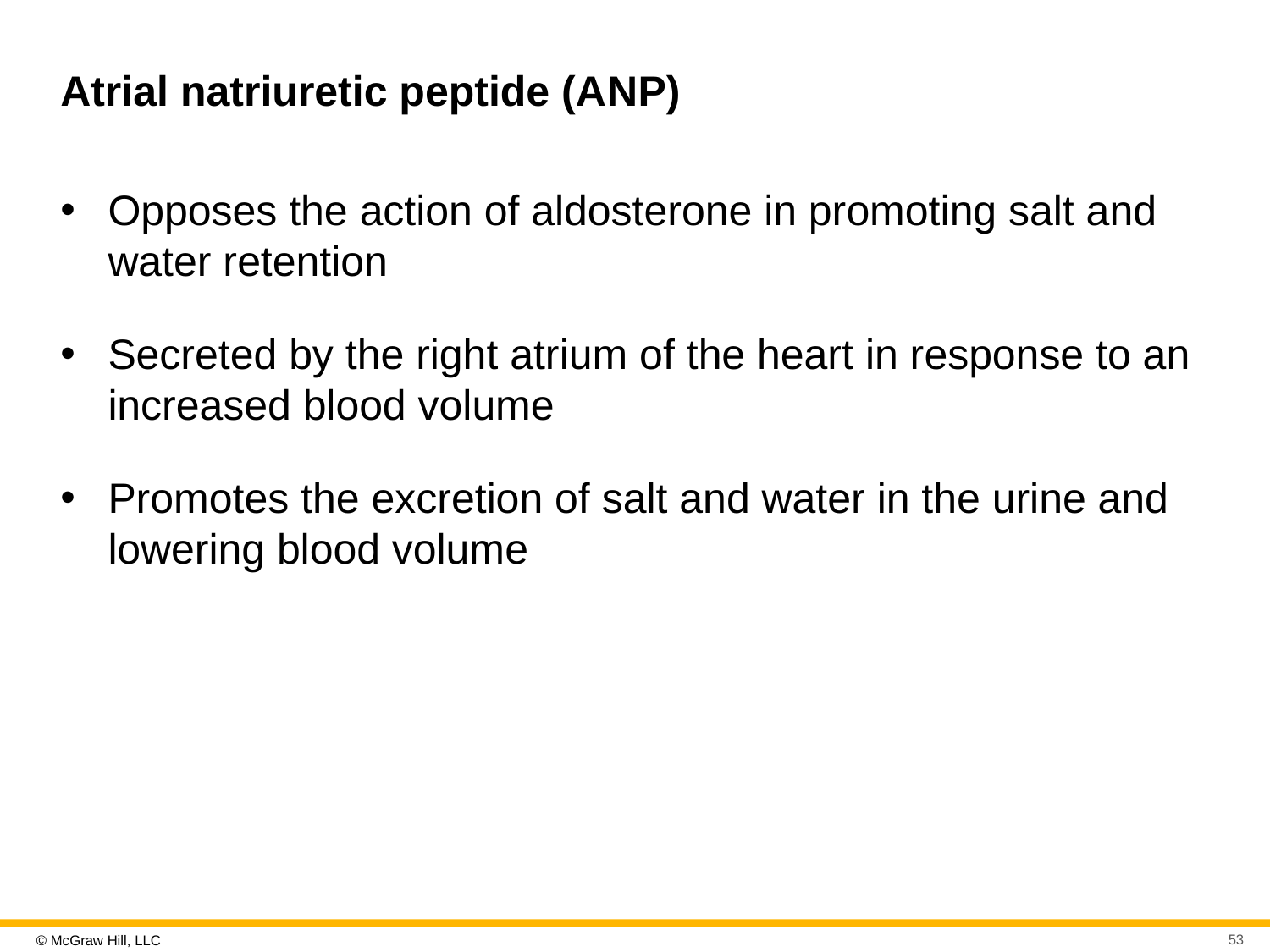

# Atrial natriuretic peptide (A N P)
Opposes the action of aldosterone in promoting salt and water retention
Secreted by the right atrium of the heart in response to an increased blood volume
Promotes the excretion of salt and water in the urine and lowering blood volume
53